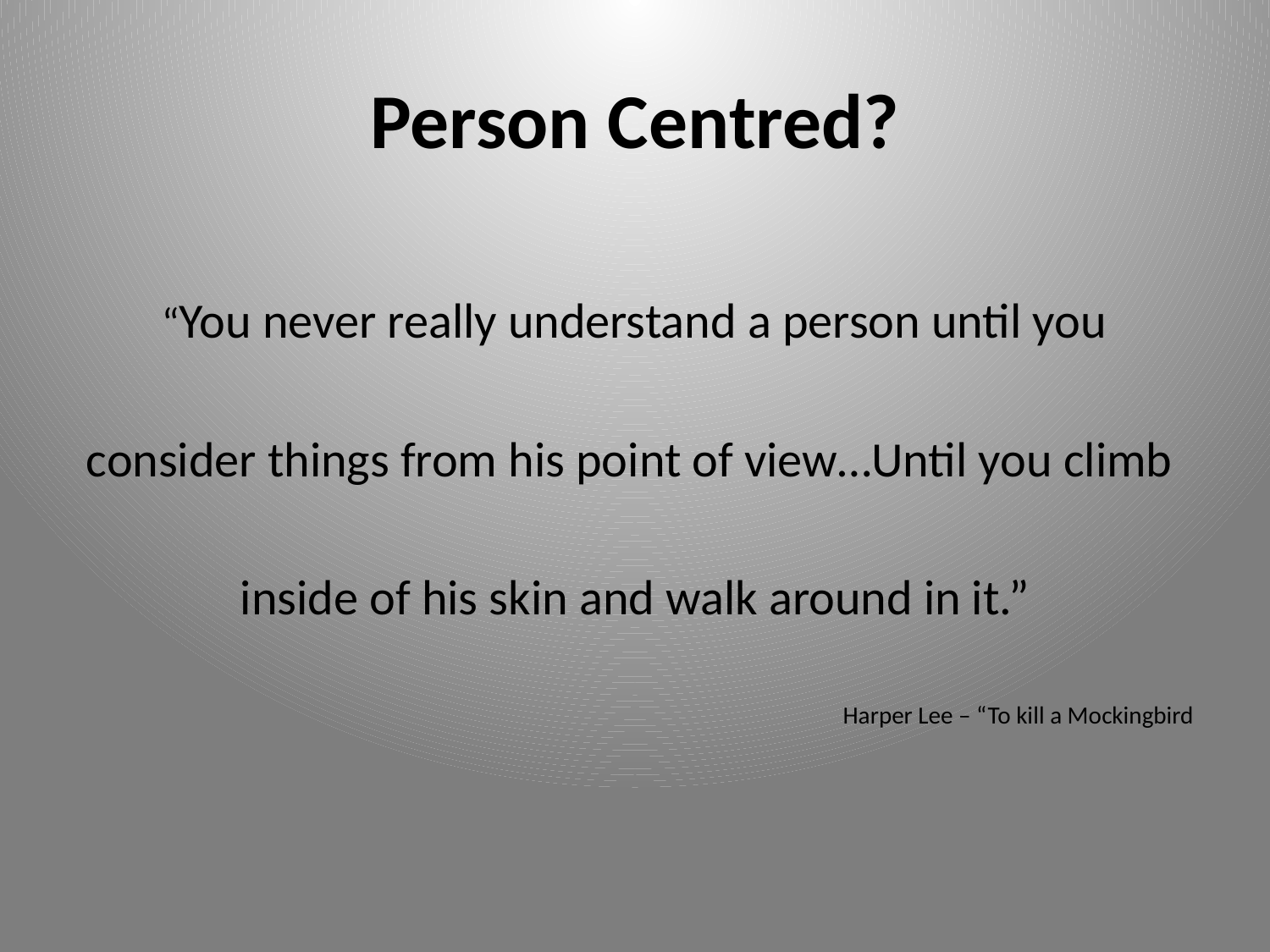

# Person Centred?

 “You never really understand a person until you

consider things from his point of view…Until you climb

inside of his skin and walk around in it.”

Harper Lee – “To kill a Mockingbird